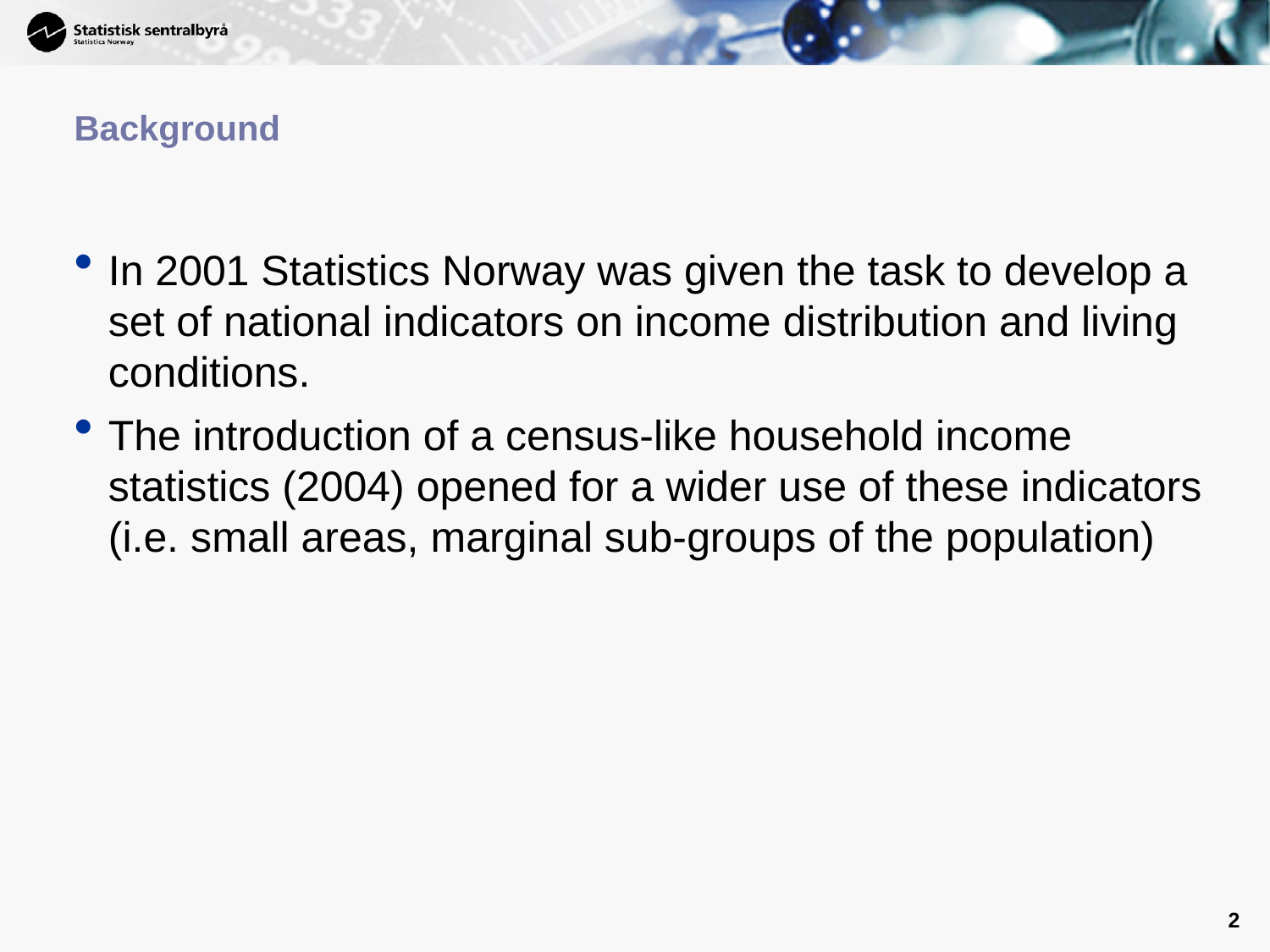

# Background
In 2001 Statistics Norway was given the task to develop a set of national indicators on income distribution and living conditions.
The introduction of a census-like household income statistics (2004) opened for a wider use of these indicators (i.e. small areas, marginal sub-groups of the population)
2